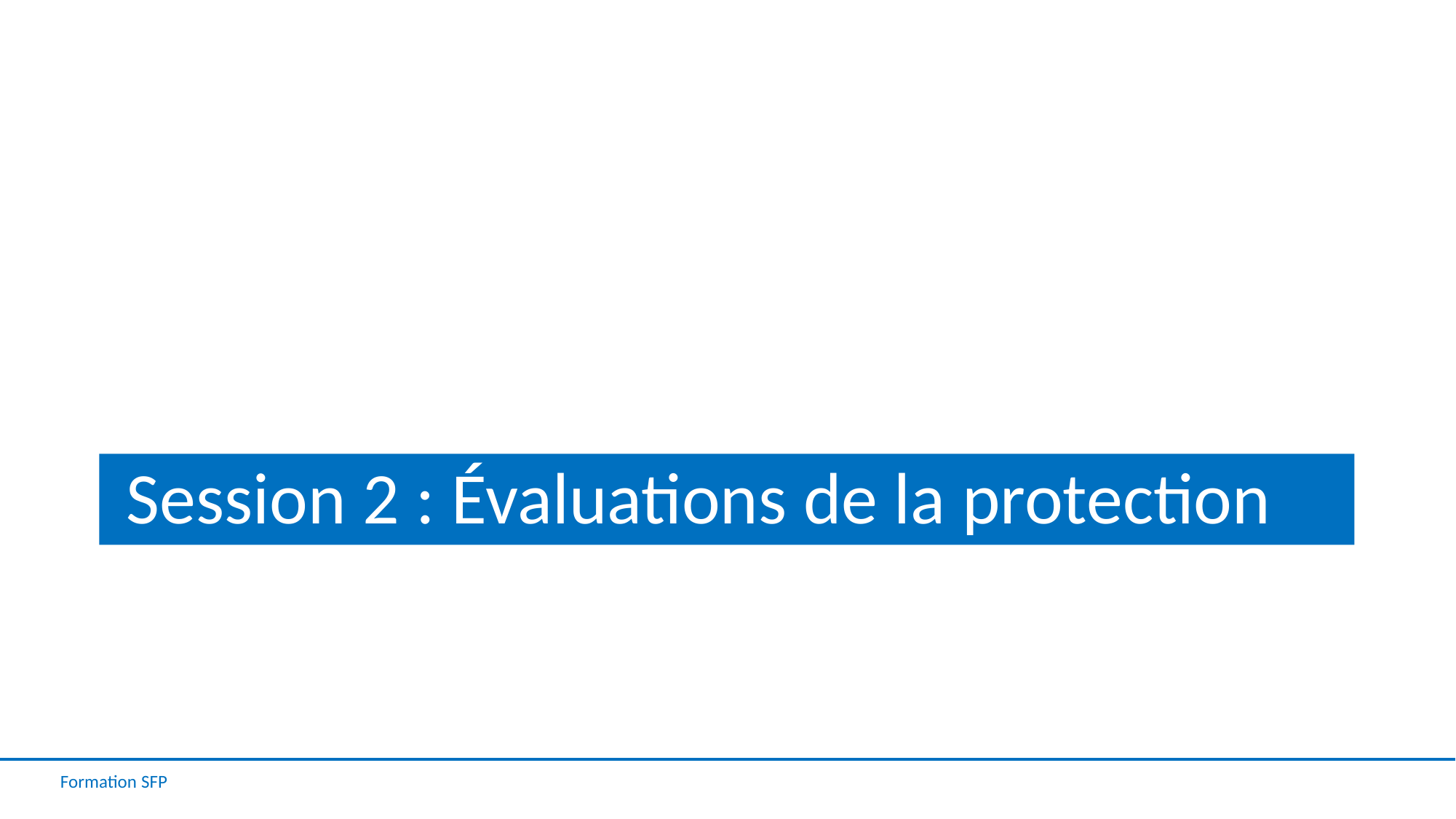

# Session 2 : Évaluations de la protection

Formation SFP